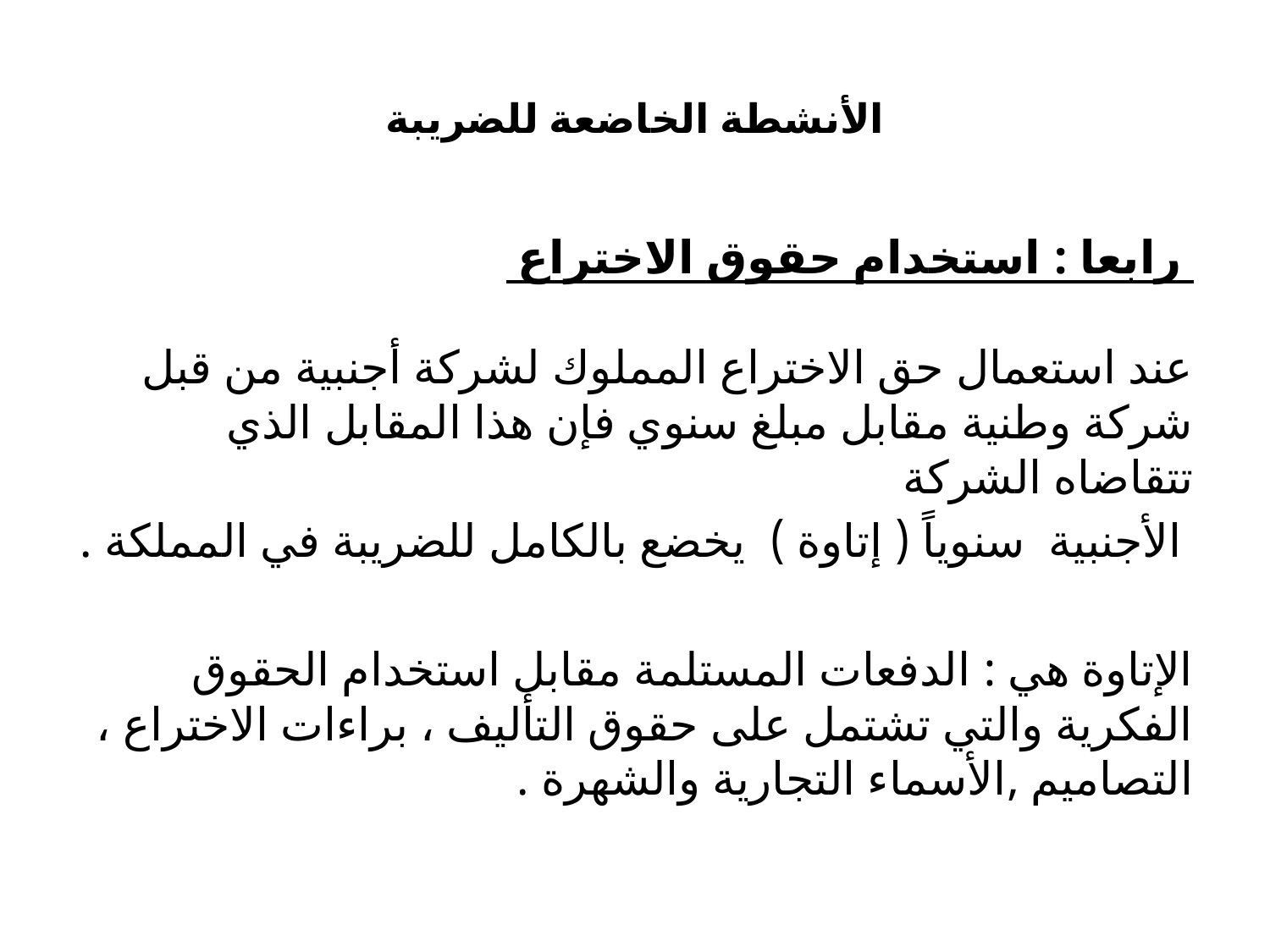

# الأنشطة الخاضعة للضريبة
 رابعا : استخدام حقوق الاختراع
عند استعمال حق الاختراع المملوك لشركة أجنبية من قبل شركة وطنية مقابل مبلغ سنوي فإن هذا المقابل الذي تتقاضاه الشركة
 الأجنبية  سنوياً ( إتاوة )  يخضع بالكامل للضريبة في المملكة .

الإتاوة هي : الدفعات المستلمة مقابل استخدام الحقوق الفكرية والتي تشتمل على حقوق التأليف ، براءات الاختراع ، التصاميم ,الأسماء التجارية والشهرة .